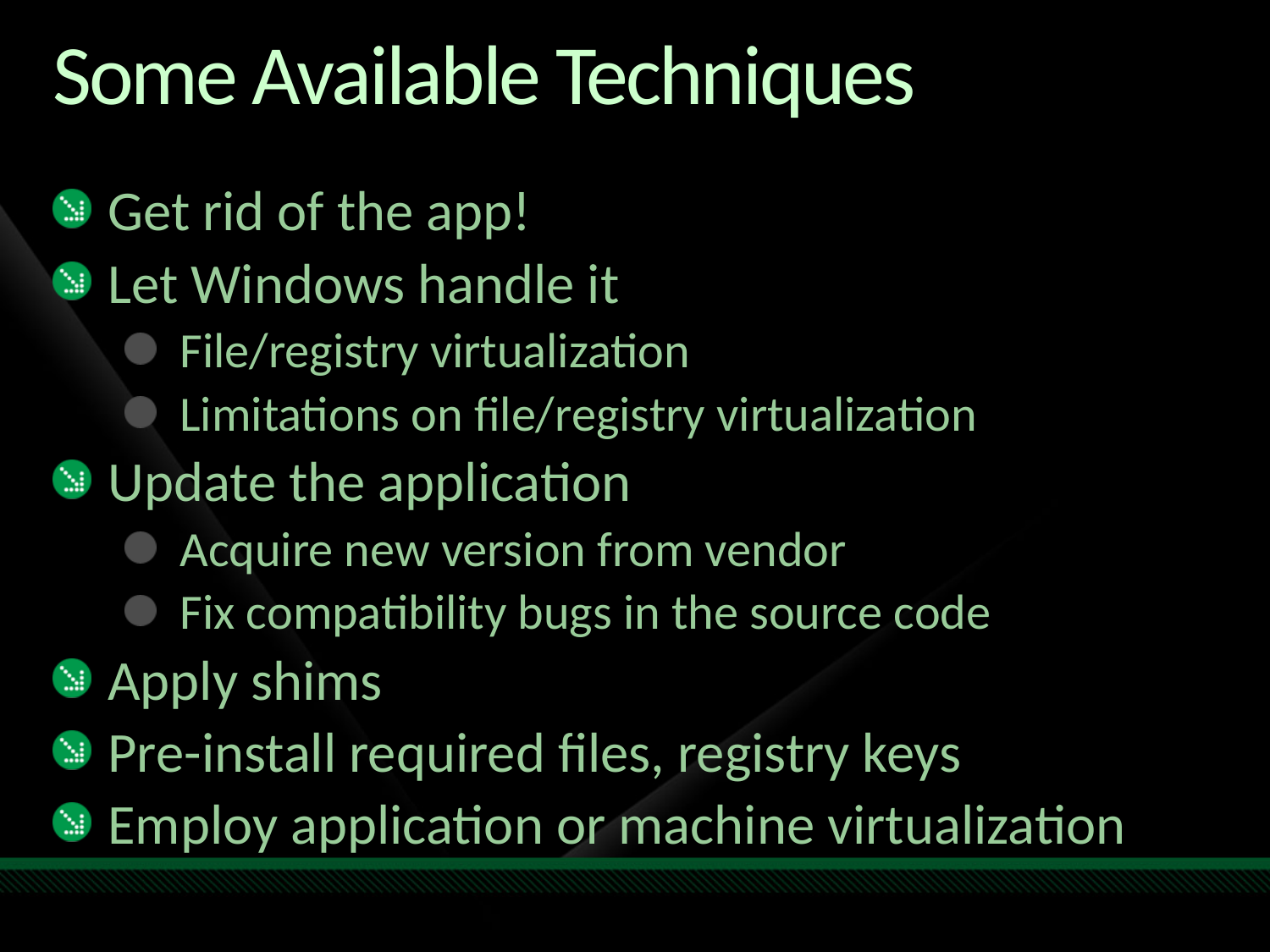

# Some Available Techniques
Get rid of the app!
Let Windows handle it
File/registry virtualization
Limitations on file/registry virtualization
Update the application
Acquire new version from vendor
Fix compatibility bugs in the source code
Apply shims
Pre-install required files, registry keys
Employ application or machine virtualization